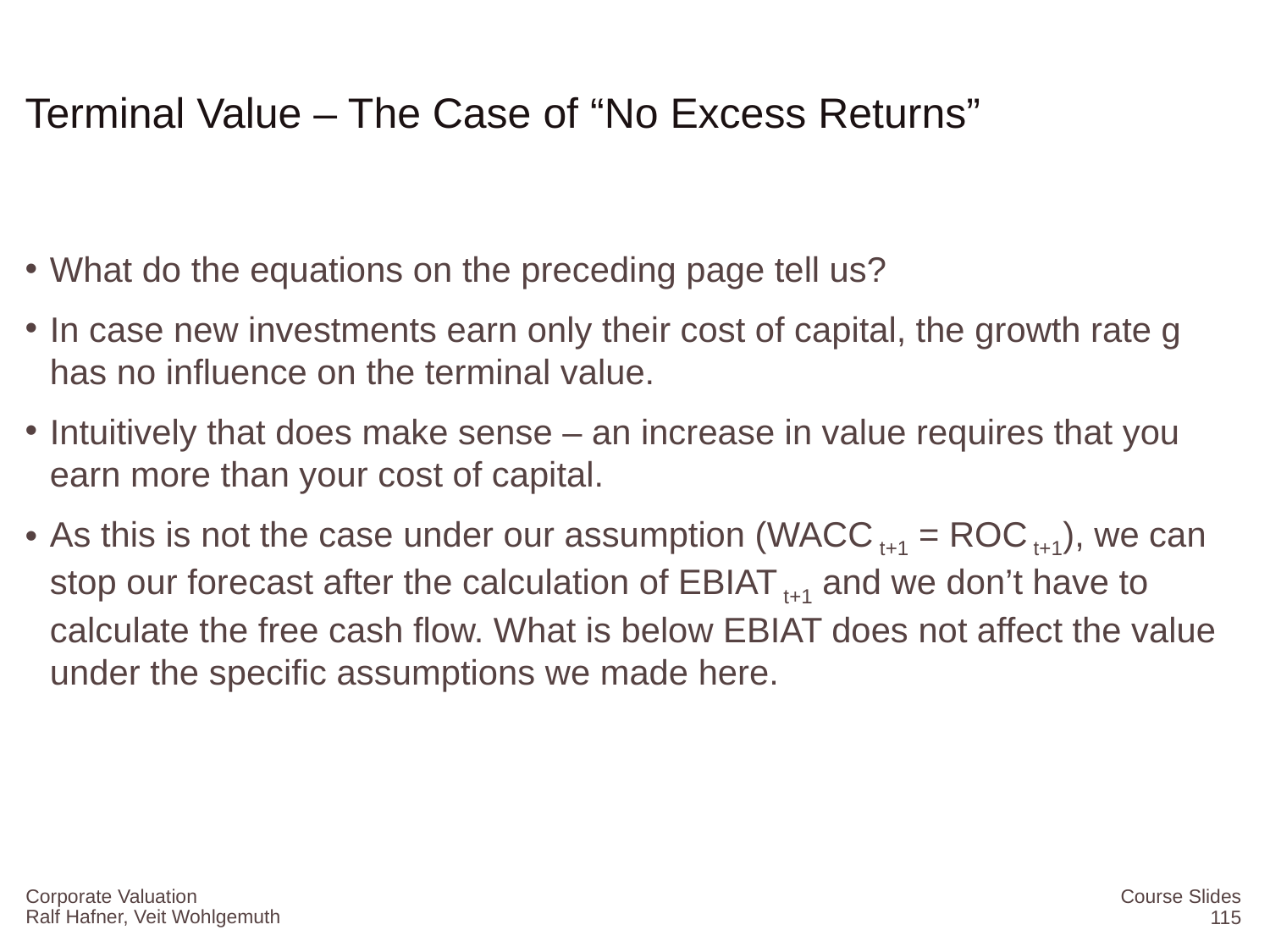

# Terminal Value – The Case of “No Excess Returns”
What do the equations on the preceding page tell us?
In case new investments earn only their cost of capital, the growth rate g has no influence on the terminal value.
Intuitively that does make sense – an increase in value requires that you earn more than your cost of capital.
As this is not the case under our assumption (WACC t+1 = ROC t+1), we can stop our forecast after the calculation of EBIAT t+1 and we don’t have to calculate the free cash flow. What is below EBIAT does not affect the value under the specific assumptions we made here.

Corporate Valuation
Course Slides
115